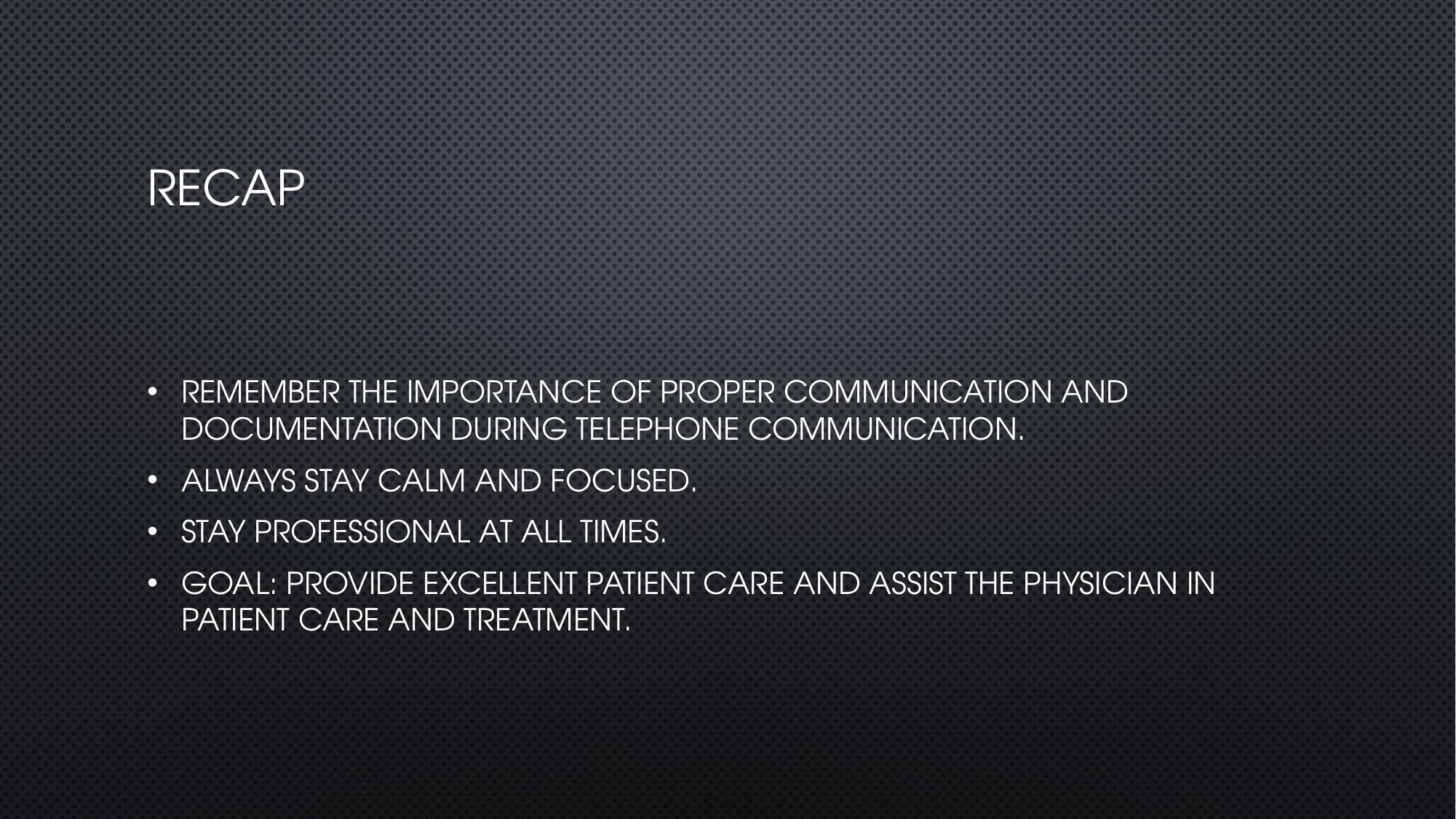

# Recap
Remember the importance of proper communication and documentation during telephone communication.
Always stay calm and focused.
Stay professional at all times.
GOAL: provide excellent patient care and assist the physician in patient care and treatment.